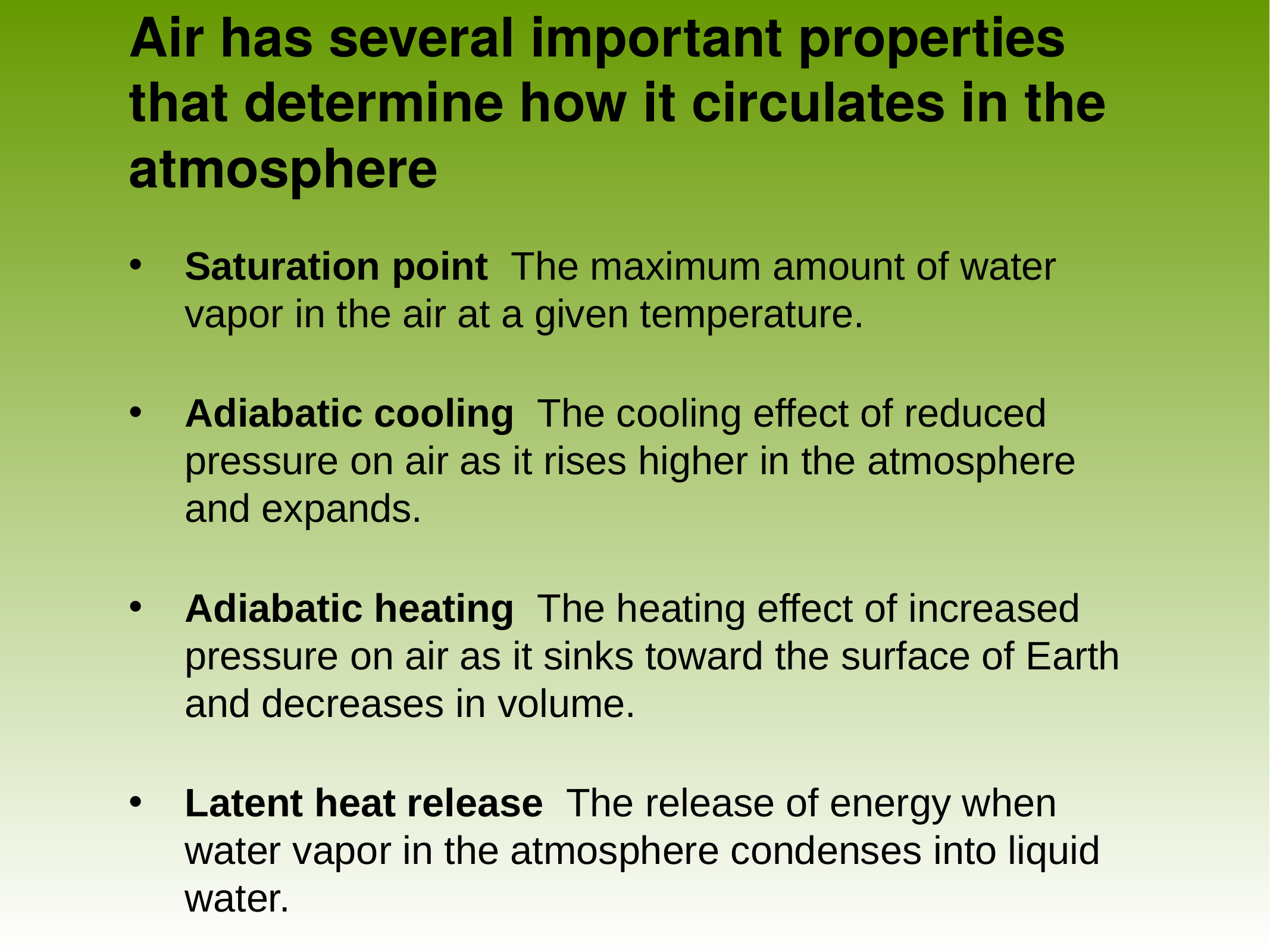

# Air has several important properties that determine how it circulates in the atmosphere
Saturation point  The maximum amount of water vapor in the air at a given temperature.
Adiabatic cooling  The cooling effect of reduced pressure on air as it rises higher in the atmosphere and expands.
Adiabatic heating  The heating effect of increased pressure on air as it sinks toward the surface of Earth and decreases in volume.
Latent heat release  The release of energy when water vapor in the atmosphere condenses into liquid water.